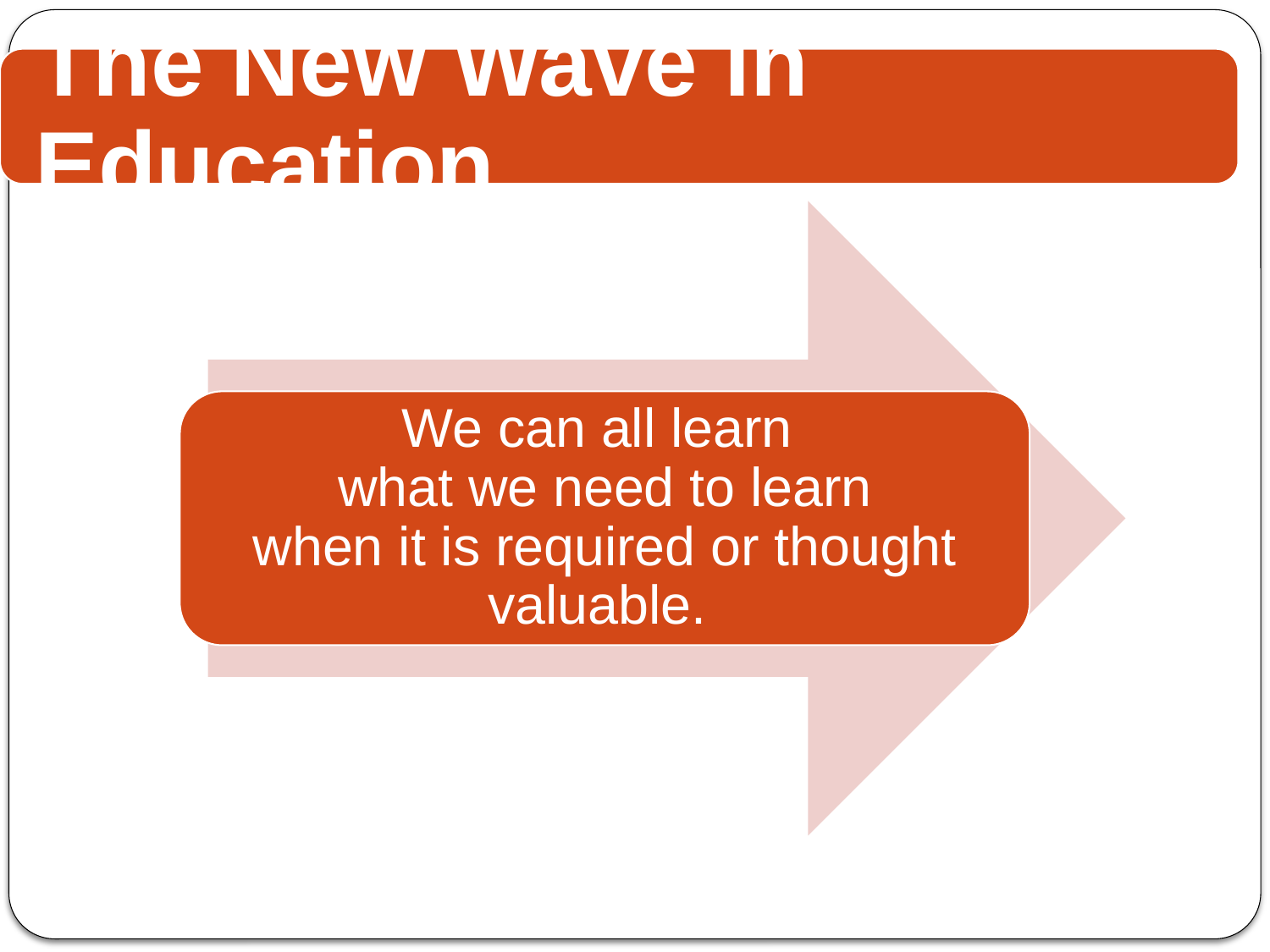

The New Wave in Education
We can all learn
what we need to learn
when it is required or thought valuable.